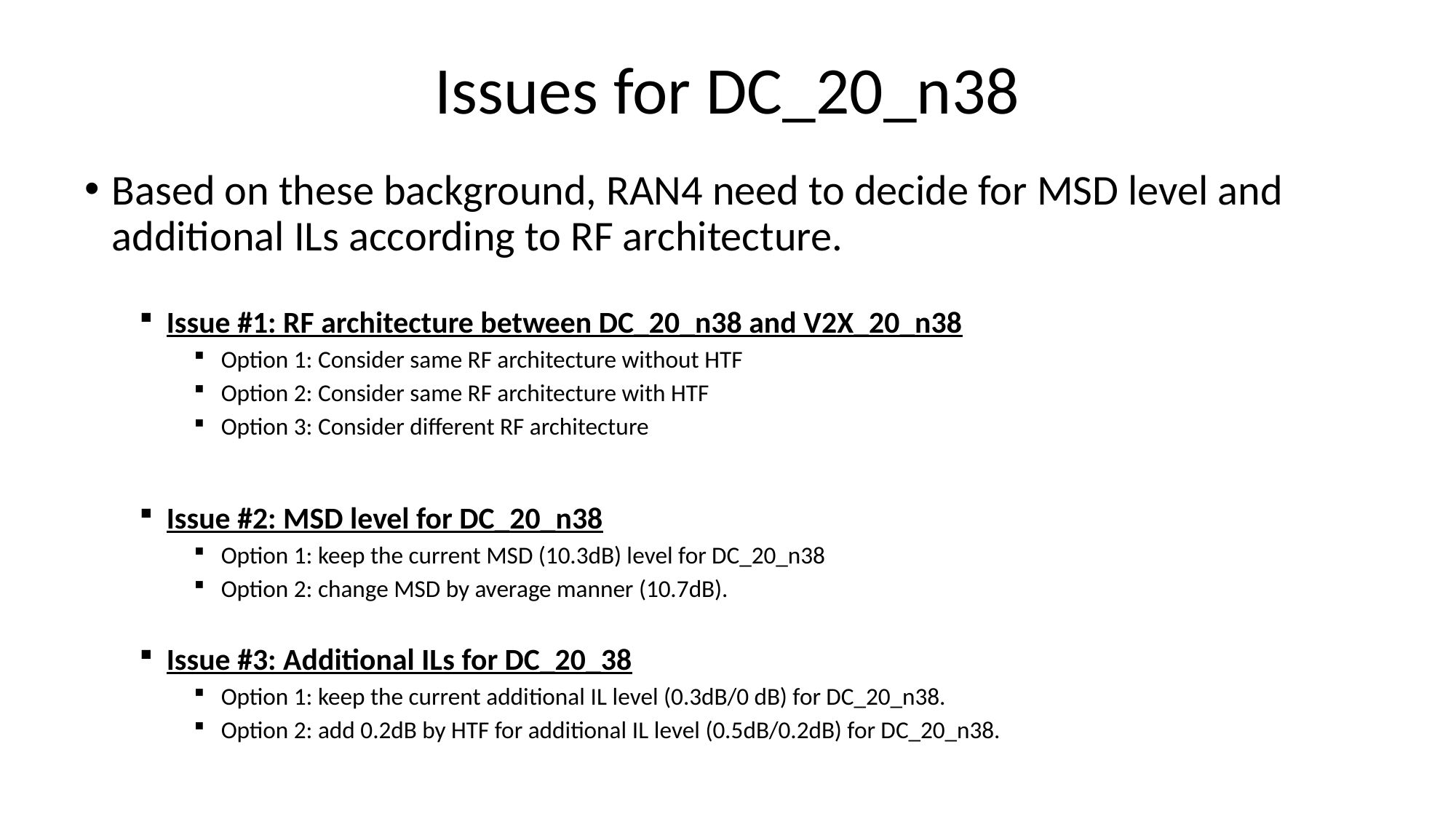

# Issues for DC_20_n38
Based on these background, RAN4 need to decide for MSD level and additional ILs according to RF architecture.

Issue #1: RF architecture between DC_20_n38 and V2X_20_n38
Option 1: Consider same RF architecture without HTF
Option 2: Consider same RF architecture with HTF
Option 3: Consider different RF architecture

Issue #2: MSD level for DC_20_n38
Option 1: keep the current MSD (10.3dB) level for DC_20_n38
Option 2: change MSD by average manner (10.7dB).

Issue #3: Additional ILs for DC_20_38
Option 1: keep the current additional IL level (0.3dB/0 dB) for DC_20_n38.
Option 2: add 0.2dB by HTF for additional IL level (0.5dB/0.2dB) for DC_20_n38.